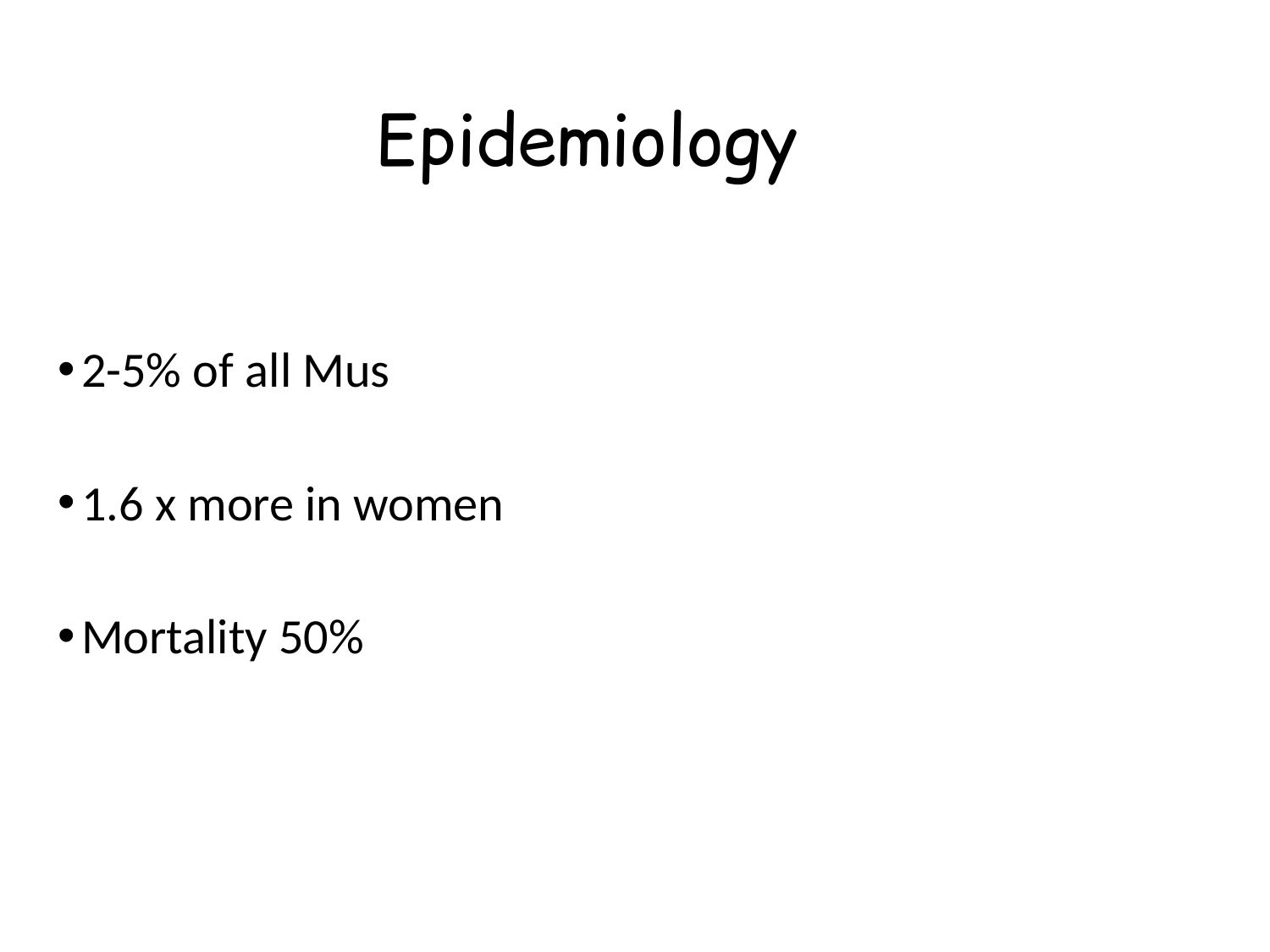

# Epidemiology

2-5% of all Mus

1.6 x more in women

Mortality 50%